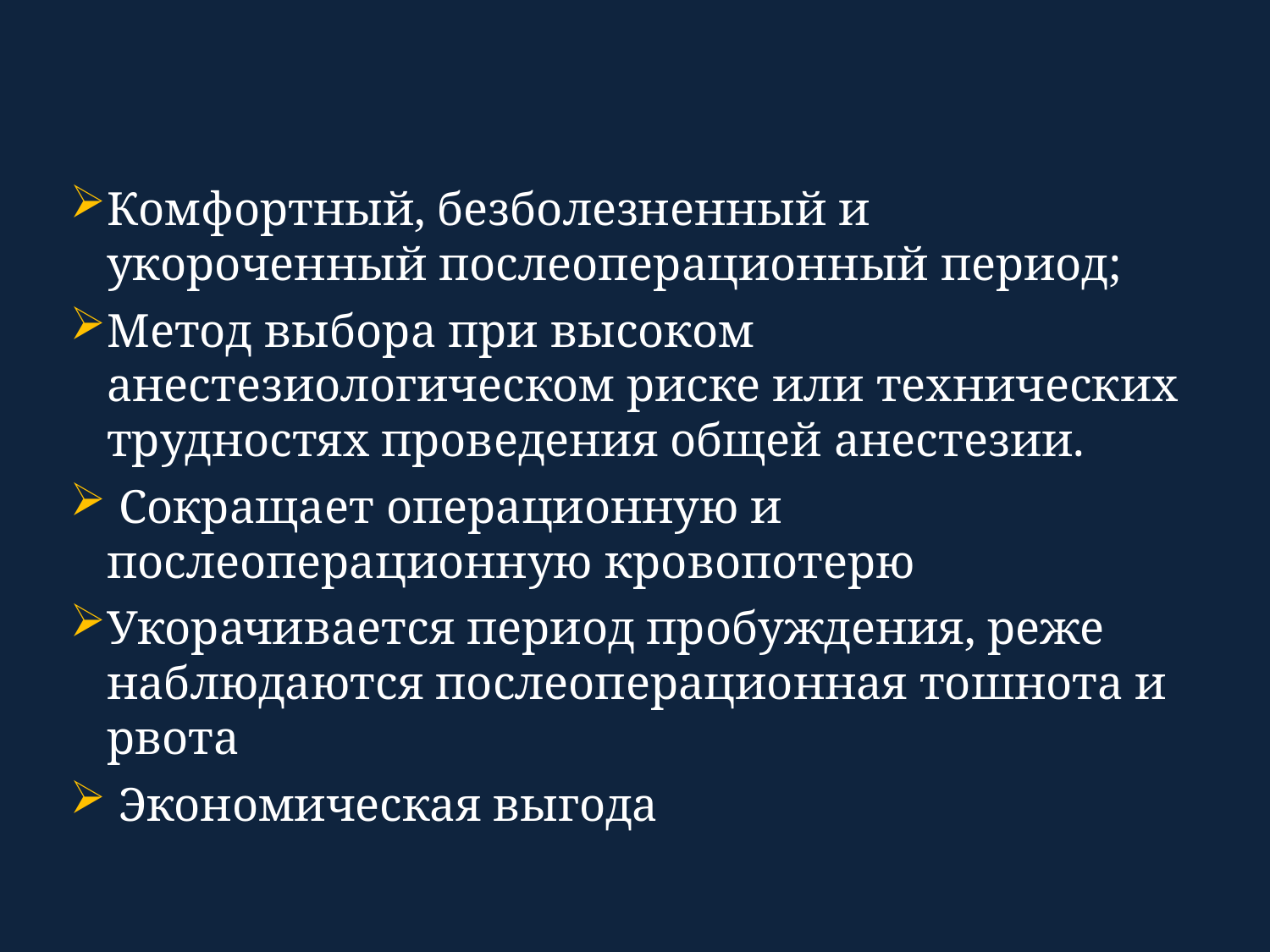

Комфортный, безболезненный и укороченный послеоперационный период;
Метод выбора при высоком анестезиологическом риске или технических трудностях проведения общей анестезии.
 Сокращает операционную и послеоперационную кровопотерю
Укорачивается период пробуждения, реже наблюдаются послеоперационная тошнота и рвота
 Экономическая выгода